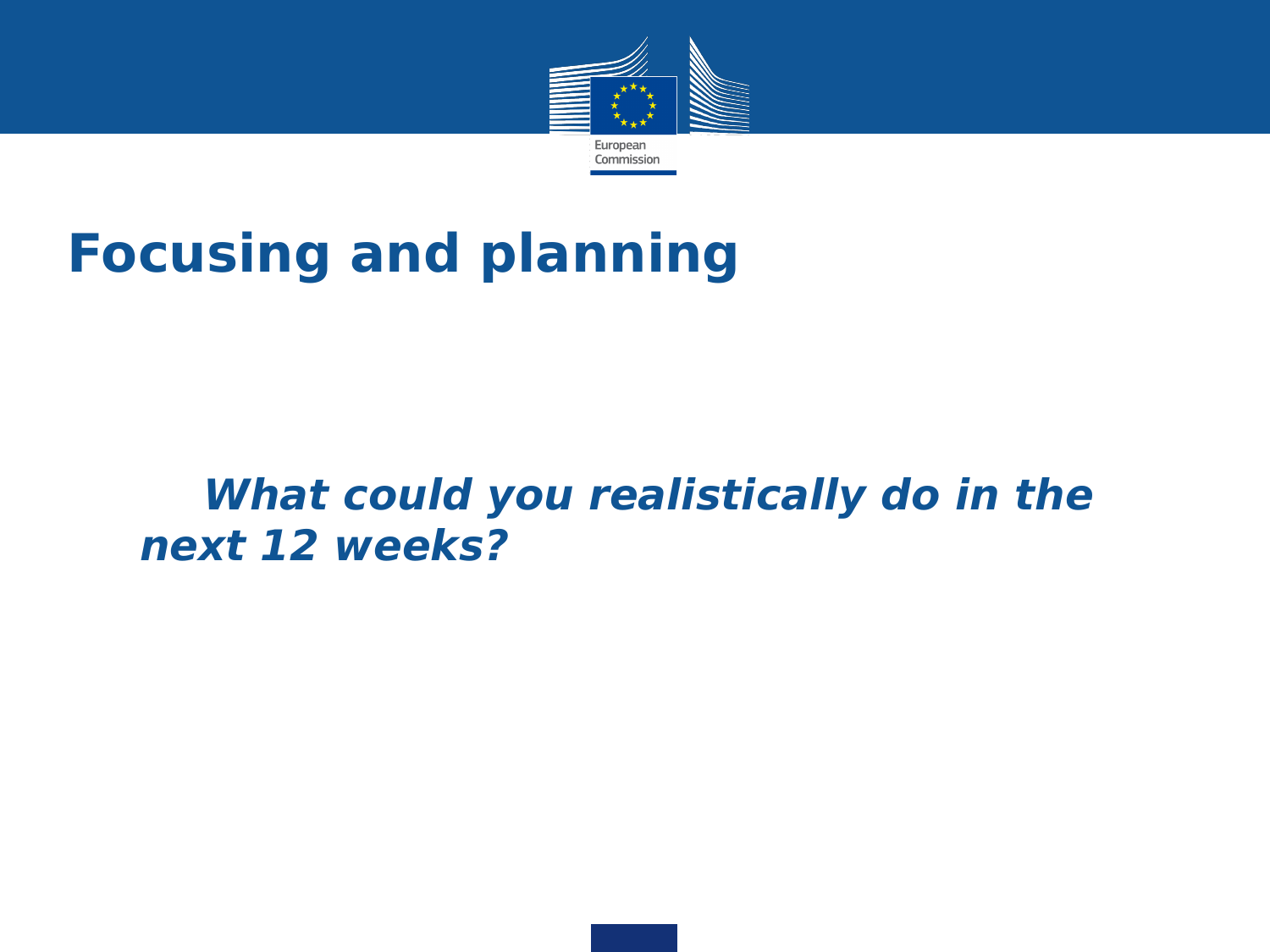

# Focusing and planning

What could you realistically do in the next 12 weeks?